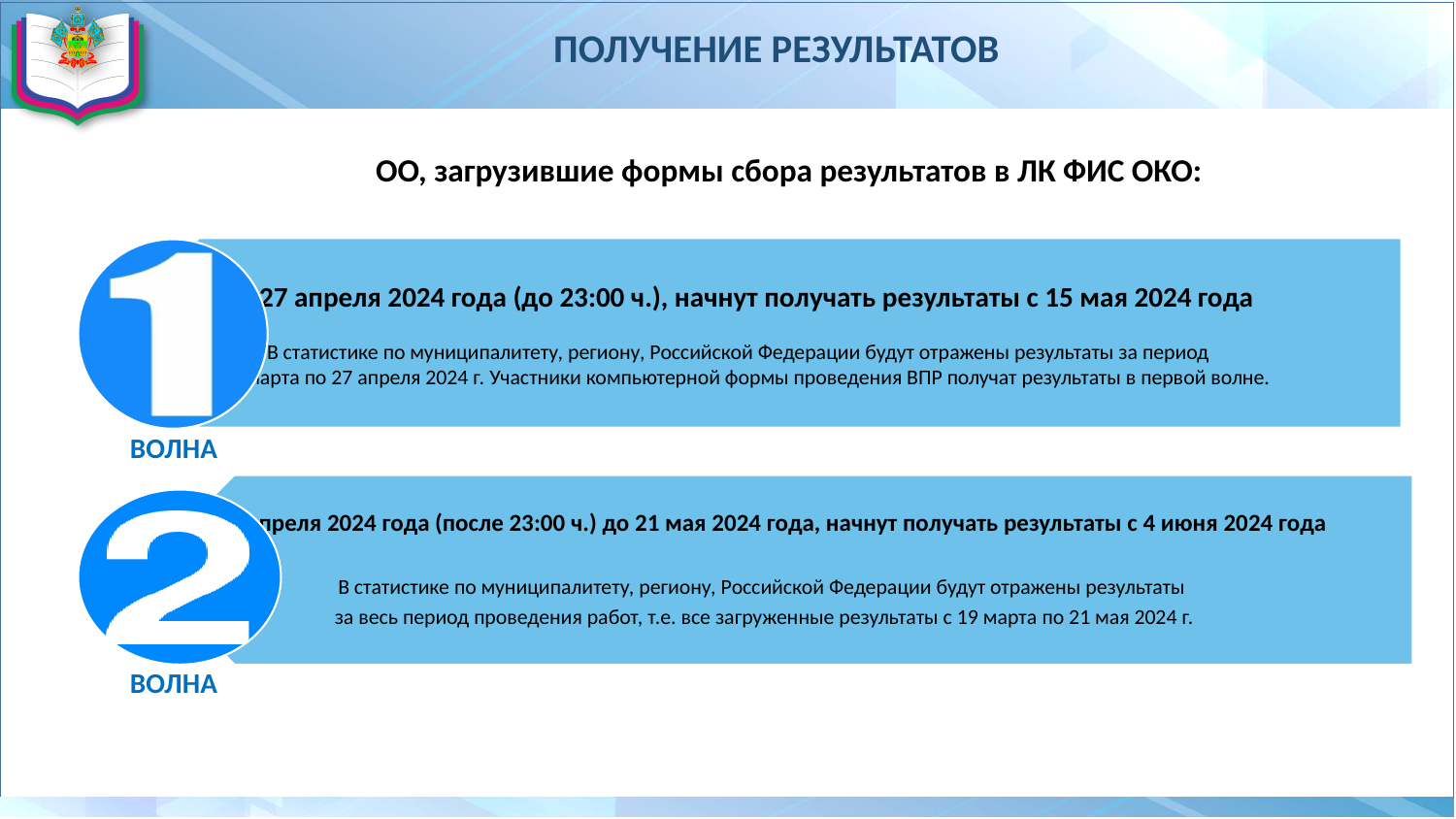

# ПОЛУЧЕНИЕ РЕЗУЛЬТАТОВ
ОО, загрузившие формы сбора результатов в ЛК ФИС ОКО:

до 27 апреля 2024 года (до 23:00 ч.), начнут получать результаты с 15 мая 2024 года

В статистике по муниципалитету, региону, Российской Федерации будут отражены результаты за период
с 19 марта по 27 апреля 2024 г. Участники компьютерной формы проведения ВПР получат результаты в первой волне.

с 27 апреля 2024 года (после 23:00 ч.) до 21 мая 2024 года, начнут получать результаты с 4 июня 2024 года

В статистике по муниципалитету, региону, Российской Федерации будут отражены результаты
за весь период проведения работ, т.е. все загруженные результаты с 19 марта по 21 мая 2024 г.
ВОЛНА
ВОЛНА